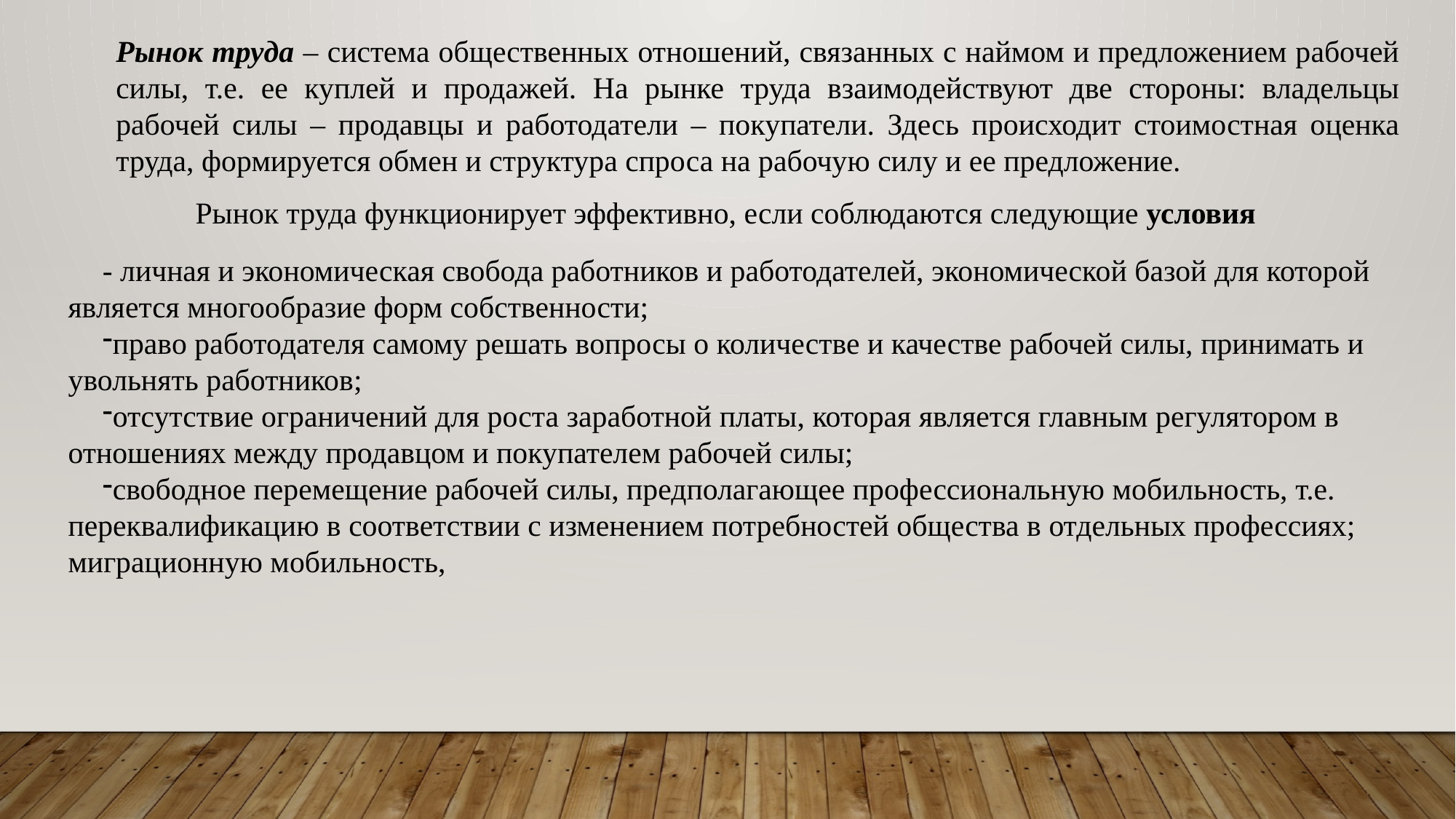

Рынок труда – система общественных отношений, связанных с наймом и предложением рабочей силы, т.е. ее куплей и продажей. На рынке труда взаимодействуют две стороны: владельцы рабочей силы – продавцы и работодатели – покупатели. Здесь происходит стоимостная оценка труда, формируется обмен и структура спроса на рабочую силу и ее предложение.
Рынок труда функционирует эффективно, если соблюдаются следующие условия
- личная и экономическая свобода работников и работодателей, экономической базой для которой является многообразие форм собственности;
право работодателя самому решать вопросы о количестве и качестве рабочей силы, принимать и увольнять работников;
отсутствие ограничений для роста заработной платы, которая является главным регулятором в отношениях между продавцом и покупателем рабочей силы;
свободное перемещение рабочей силы, предполагающее профессиональную мобильность, т.е. переквалификацию в соответствии с изменением потребностей общества в отдельных профессиях; миграционную мобильность,